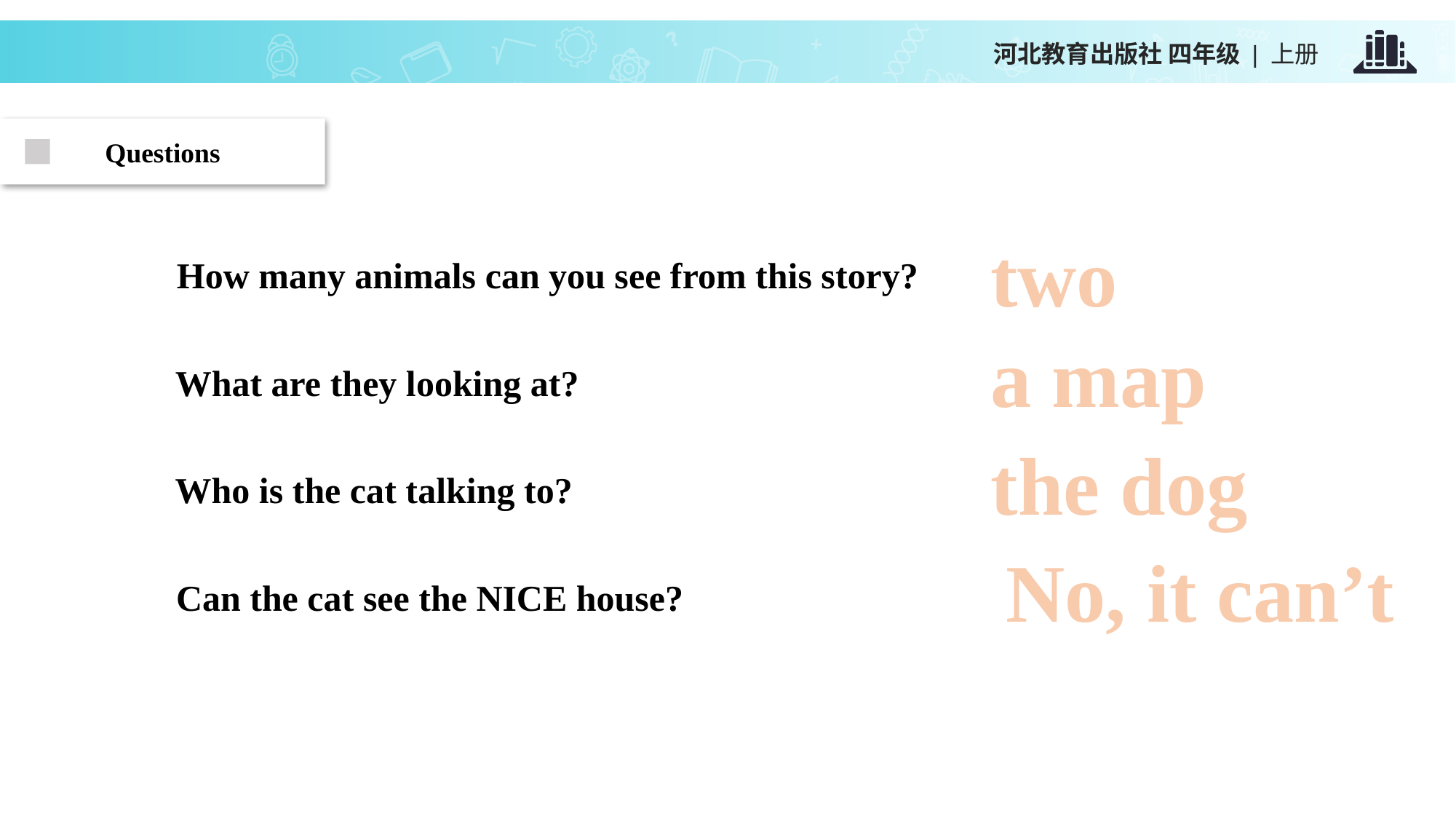

Questions

two
How many animals can you see from this story?
a map
What are they looking at?
the dog
Who is the cat talking to?
No, it can’t
Can the cat see the NICE house?